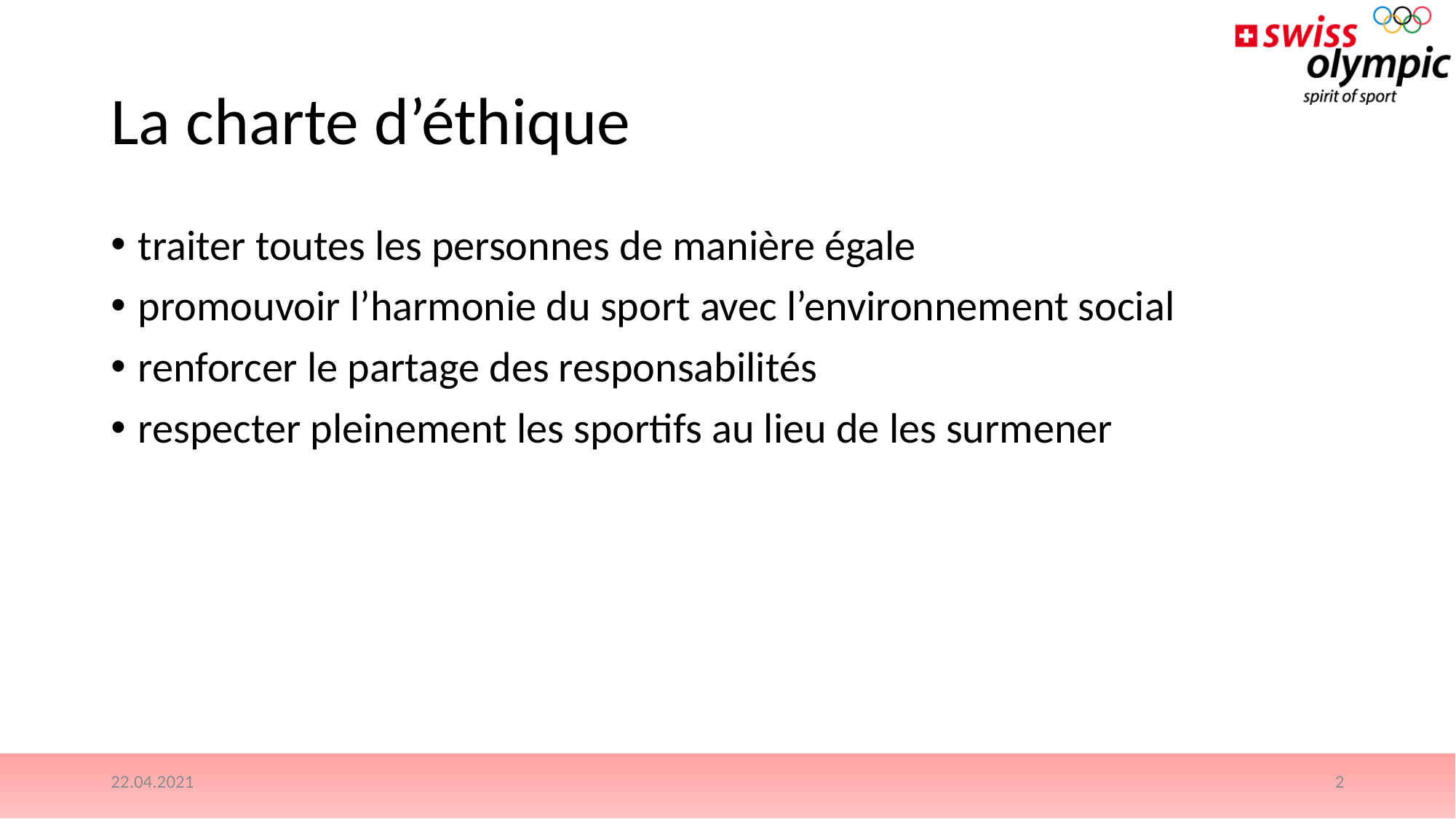

# La charte d’éthique
traiter toutes les personnes de manière égale
promouvoir l’harmonie du sport avec l’environnement social
renforcer le partage des responsabilités
respecter pleinement les sportifs au lieu de les surmener
22.04.2021
2